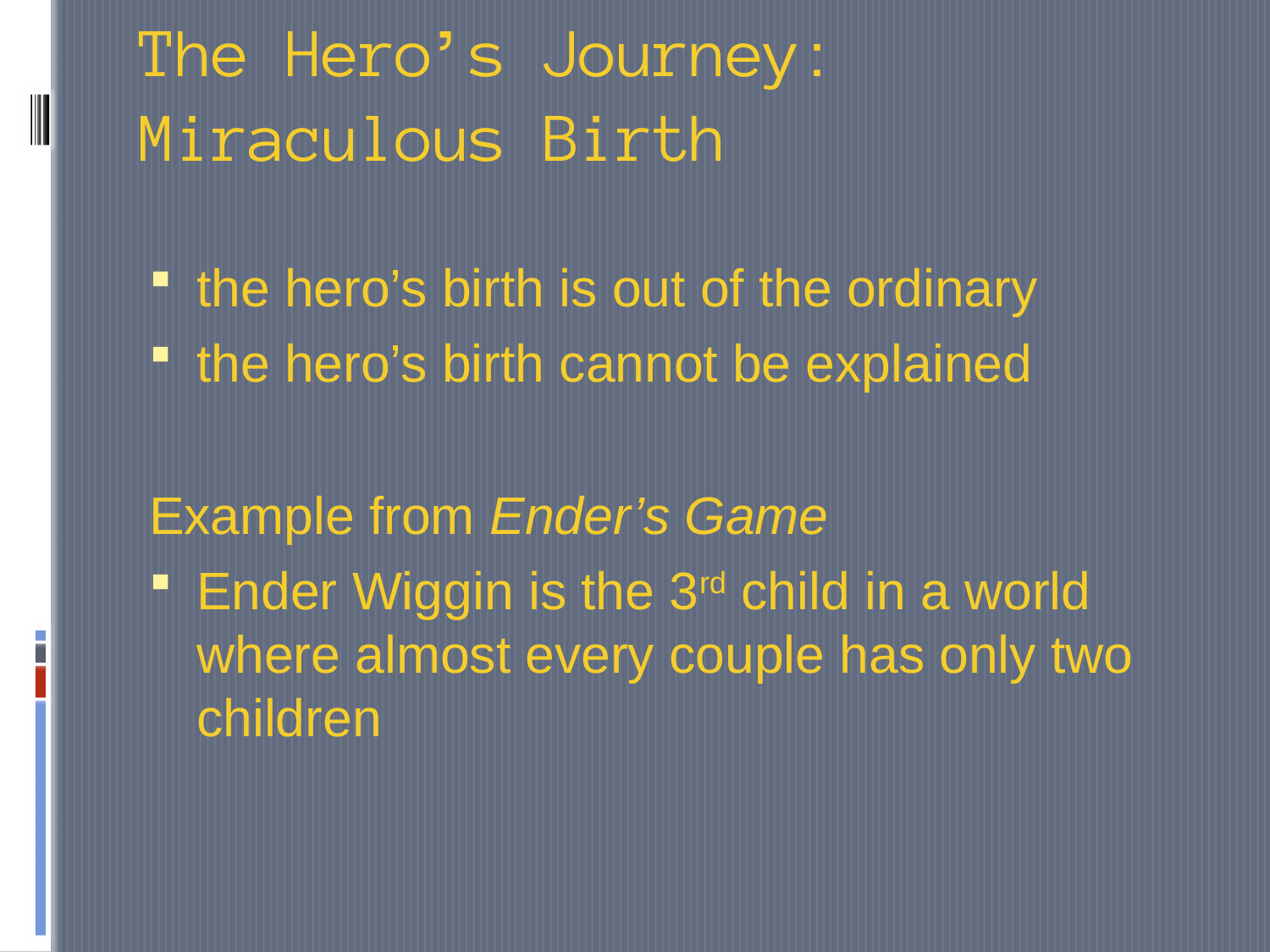

# The Hero’s Journey: Miraculous Birth
the hero’s birth is out of the ordinary
the hero’s birth cannot be explained

Example from Ender’s Game
Ender Wiggin is the 3rd child in a world where almost every couple has only two children